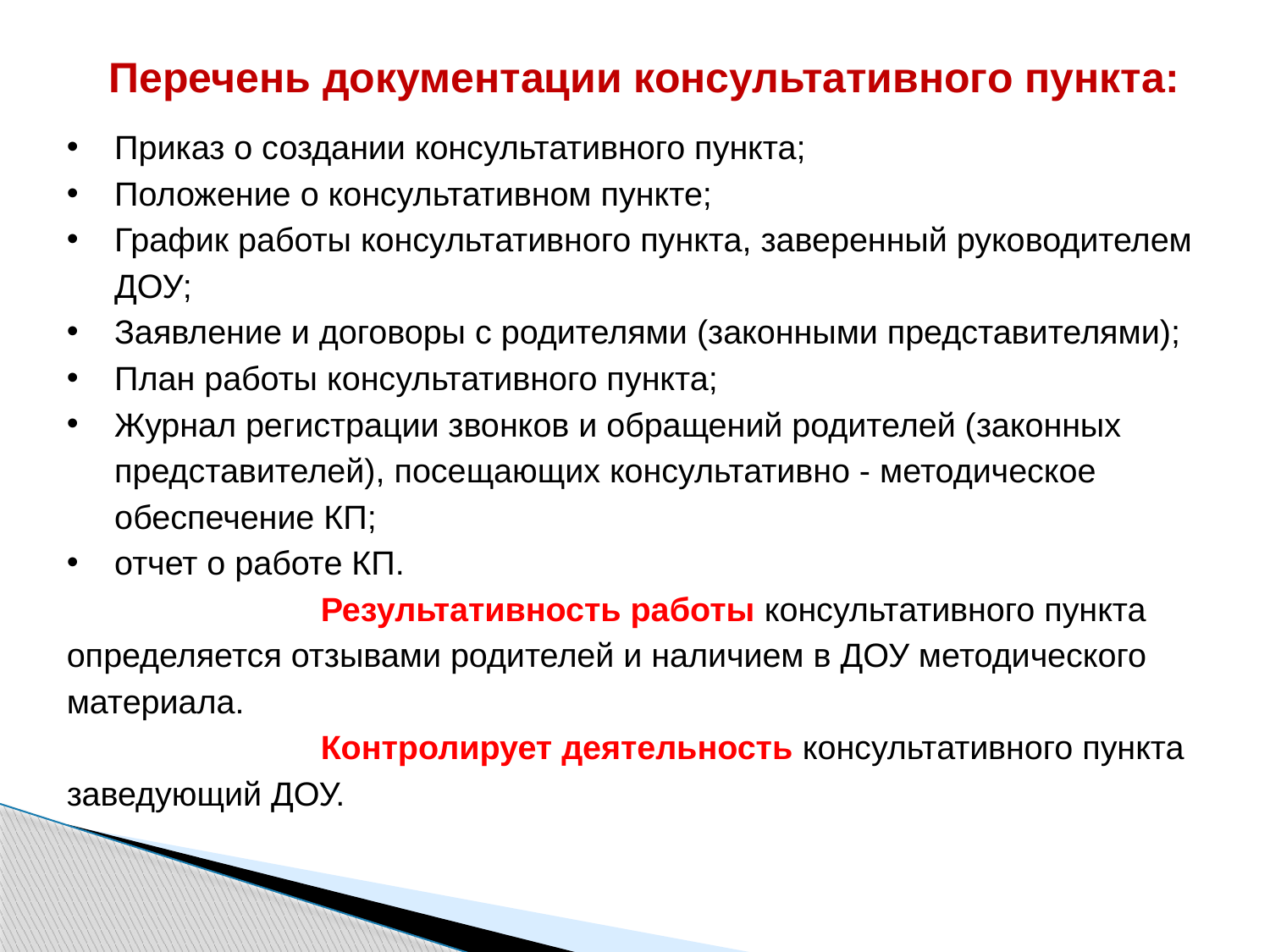

Перечень документации консультативного пункта:

Приказ о создании консультативного пункта;
Положение о консультативном пункте;
График работы консультативного пункта, заверенный руководителем ДОУ;
Заявление и договоры с родителями (законными представителями);
План работы консультативного пункта;
Журнал регистрации звонков и обращений родителей (законных представителей), посещающих консультативно - методическое обеспечение КП;
отчет о работе КП.
		Результативность работы консультативного пункта определяется отзывами родителей и наличием в ДОУ методического материала.
		Контролирует деятельность консультативного пункта заведующий ДОУ.